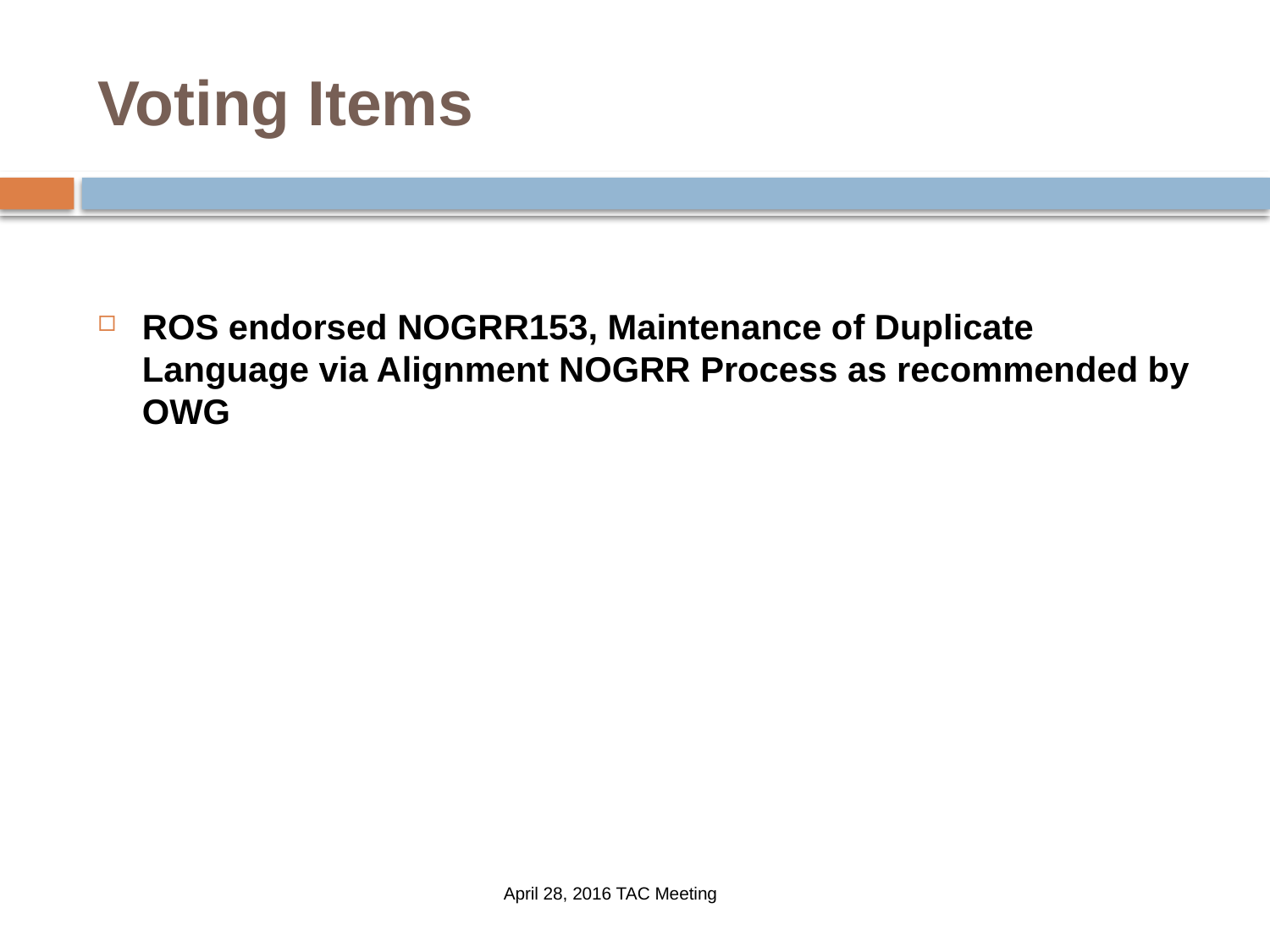

# Voting Items

ROS endorsed NOGRR153, Maintenance of Duplicate Language via Alignment NOGRR Process as recommended by OWG

April 28, 2016 TAC Meeting